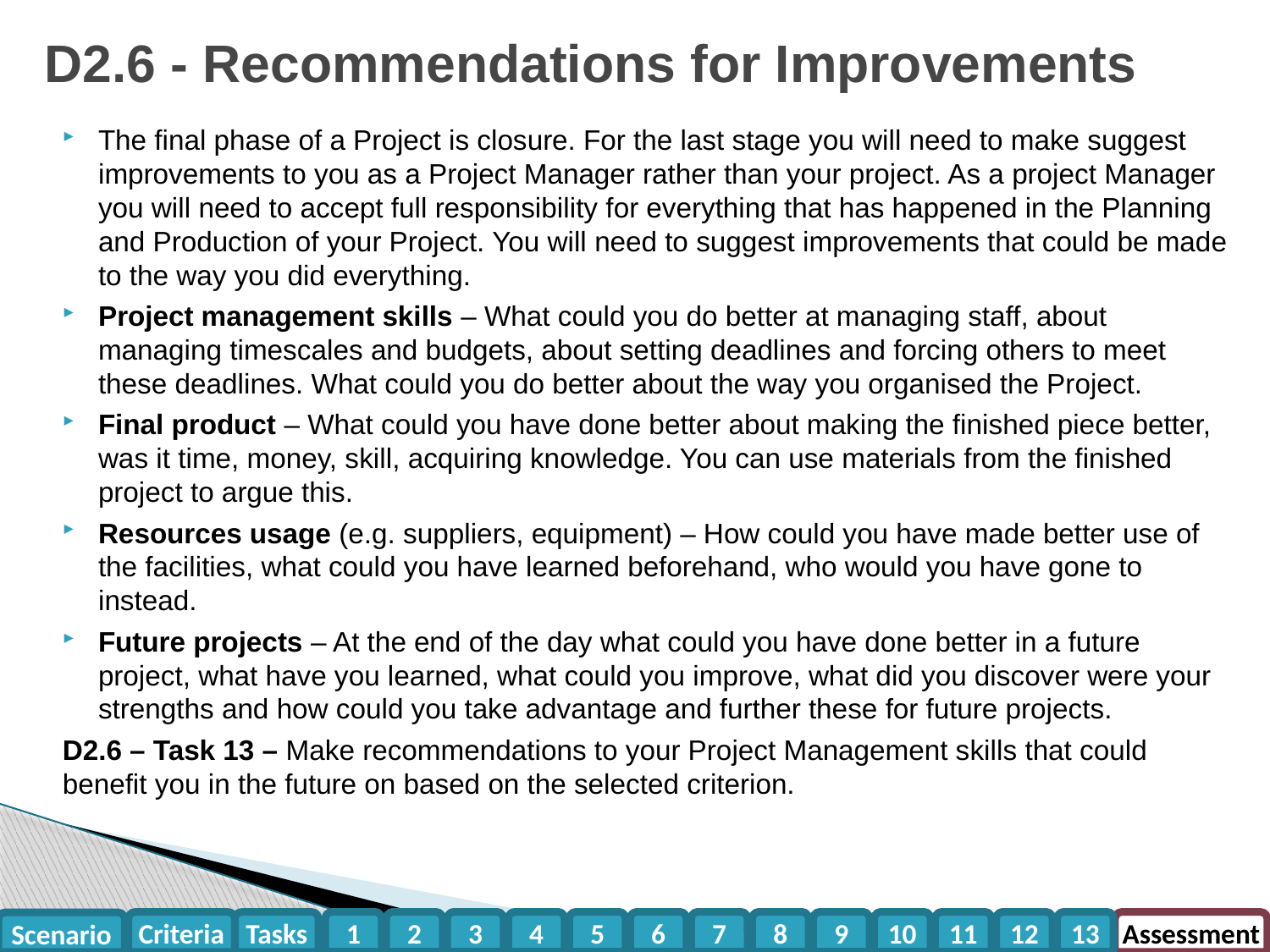

# D2.6 - Recommendations for Improvements
The final phase of a Project is closure. For the last stage you will need to make suggest improvements to you as a Project Manager rather than your project. As a project Manager you will need to accept full responsibility for everything that has happened in the Planning and Production of your Project. You will need to suggest improvements that could be made to the way you did everything.
Project management skills – What could you do better at managing staff, about managing timescales and budgets, about setting deadlines and forcing others to meet these deadlines. What could you do better about the way you organised the Project.
Final product – What could you have done better about making the finished piece better, was it time, money, skill, acquiring knowledge. You can use materials from the finished project to argue this.
Resources usage (e.g. suppliers, equipment) – How could you have made better use of the facilities, what could you have learned beforehand, who would you have gone to instead.
Future projects – At the end of the day what could you have done better in a future project, what have you learned, what could you improve, what did you discover were your strengths and how could you take advantage and further these for future projects.
D2.6 – Task 13 – Make recommendations to your Project Management skills that could benefit you in the future on based on the selected criterion.